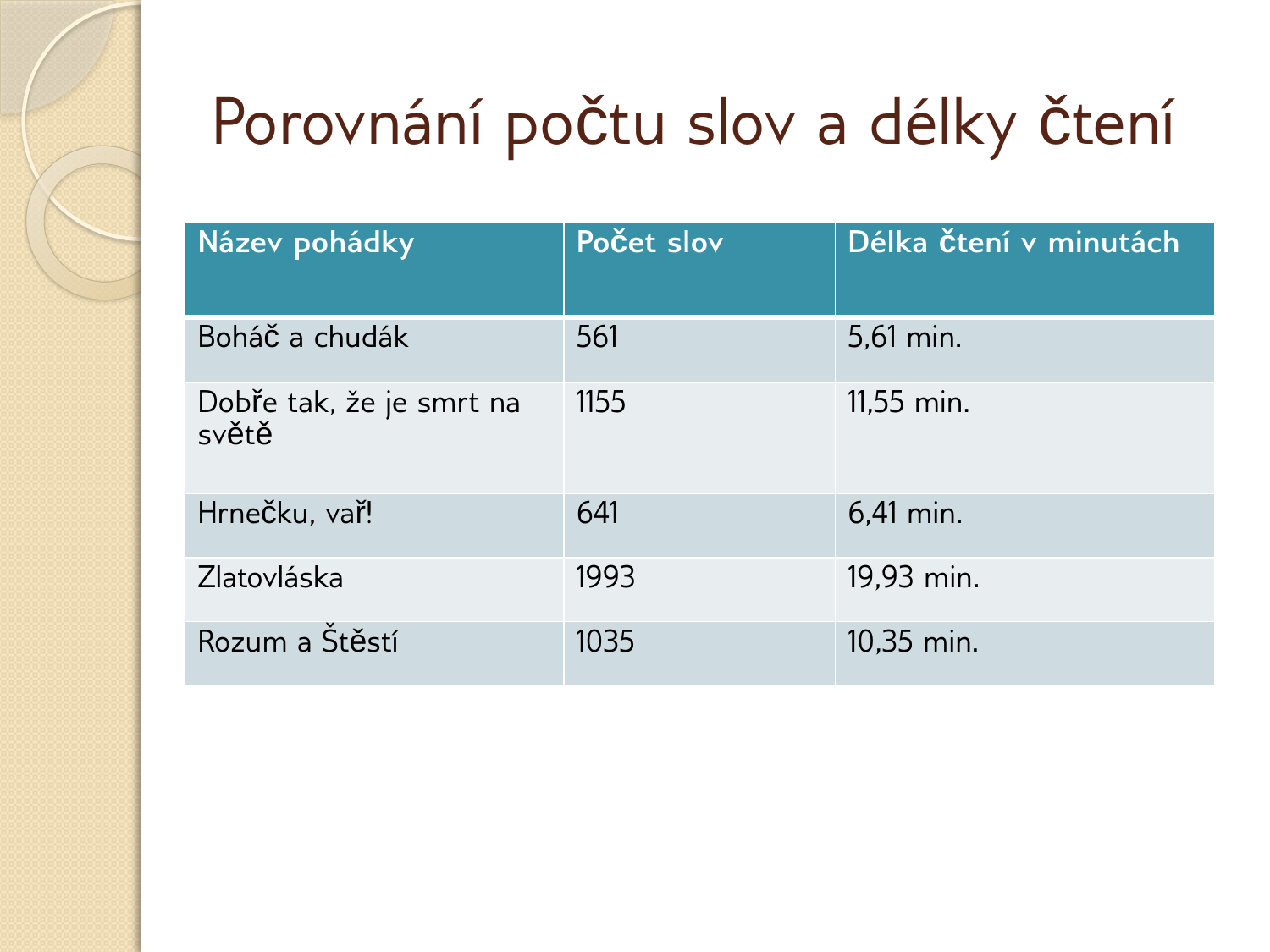

# Porovnání počtu slov a délky čtení
| Název pohádky | Počet slov | Délka čtení v minutách |
| --- | --- | --- |
| Boháč a chudák | 561 | 5,61 min. |
| Dobře tak, že je smrt na světě | 1155 | 11,55 min. |
| Hrnečku, vař! | 641 | 6,41 min. |
| Zlatovláska | 1993 | 19,93 min. |
| Rozum a Štěstí | 1035 | 10,35 min. |